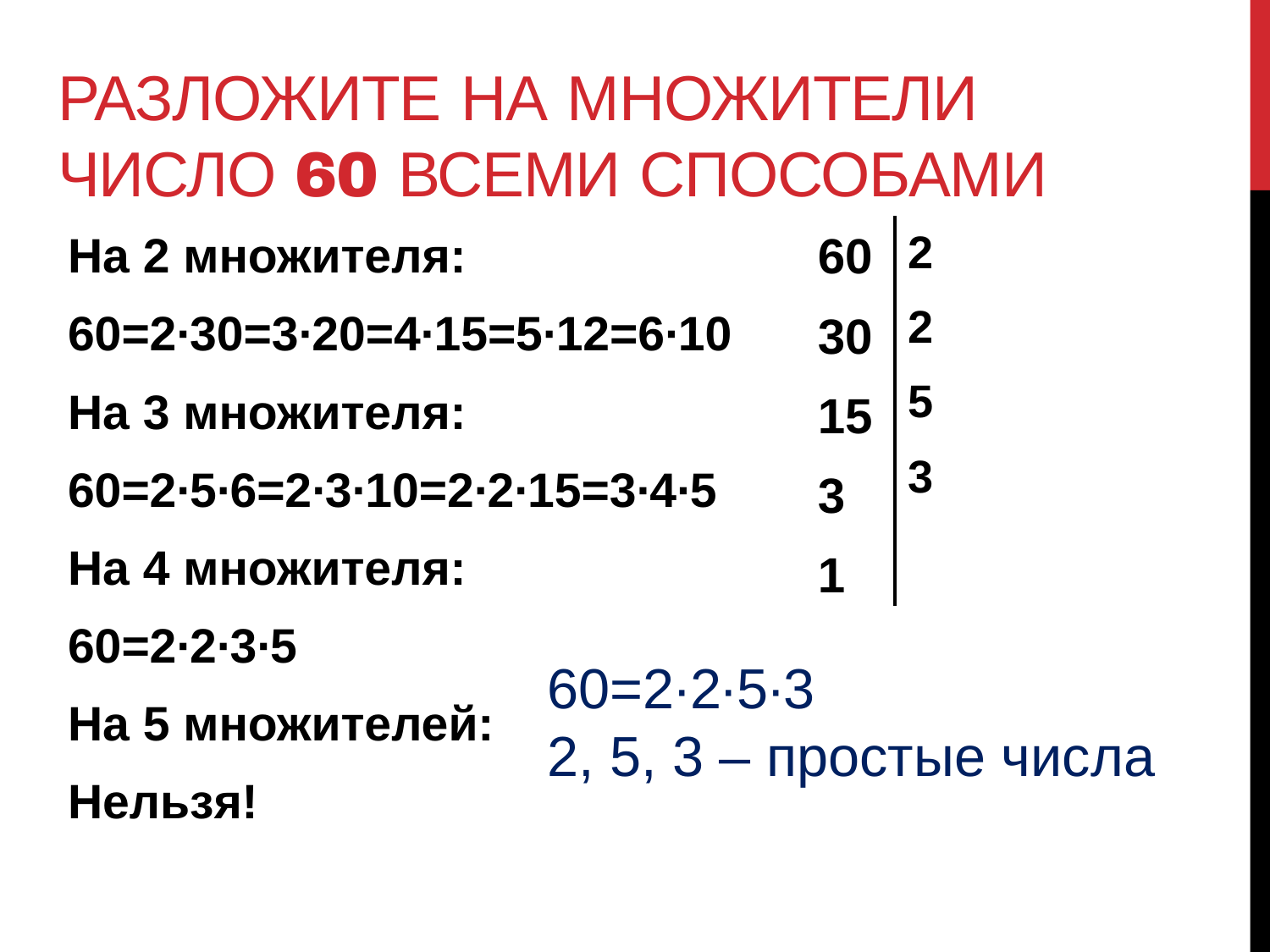

# Разложите на множители число 60 всеми способами
2
2
5
3

На 2 множителя:
60=2∙30=3∙20=4∙15=5∙12=6∙10
На 3 множителя:
60=2∙5∙6=2∙3∙10=2∙2∙15=3∙4∙5
На 4 множителя:
60=2∙2∙3∙5
На 5 множителей:
Нельзя!
60
30
15
3
1

60=2∙2∙5∙3
2, 5, 3 – простые числа